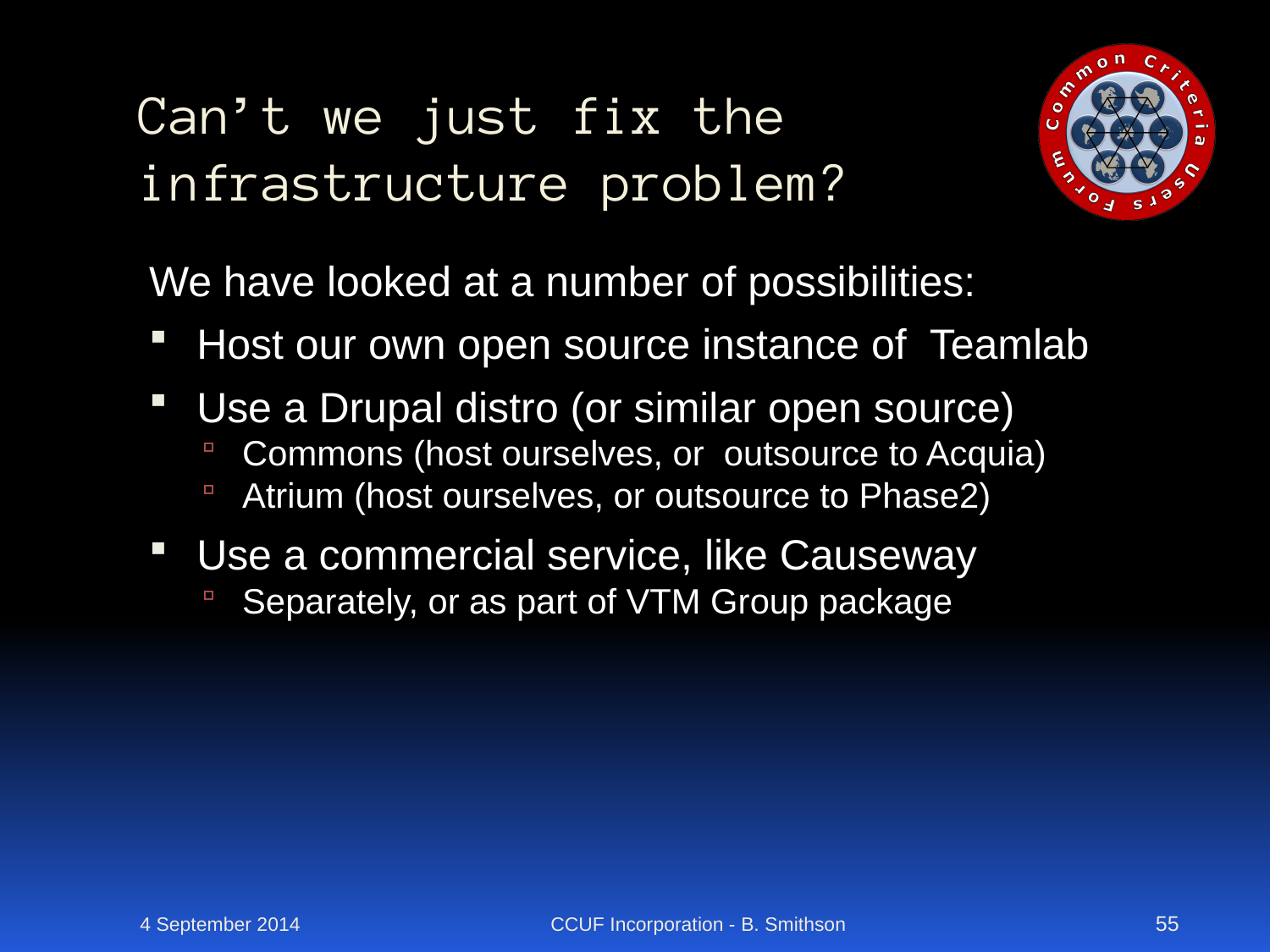

# Can’t we just fix the infrastructure problem?
We have looked at a number of possibilities:
Host our own open source instance of  Teamlab
Use a Drupal distro (or similar open source)
Commons (host ourselves, or  outsource to Acquia)
Atrium (host ourselves, or outsource to Phase2)
Use a commercial service, like Causeway
Separately, or as part of VTM Group package

4 September 2014
CCUF Incorporation - B. Smithson
55